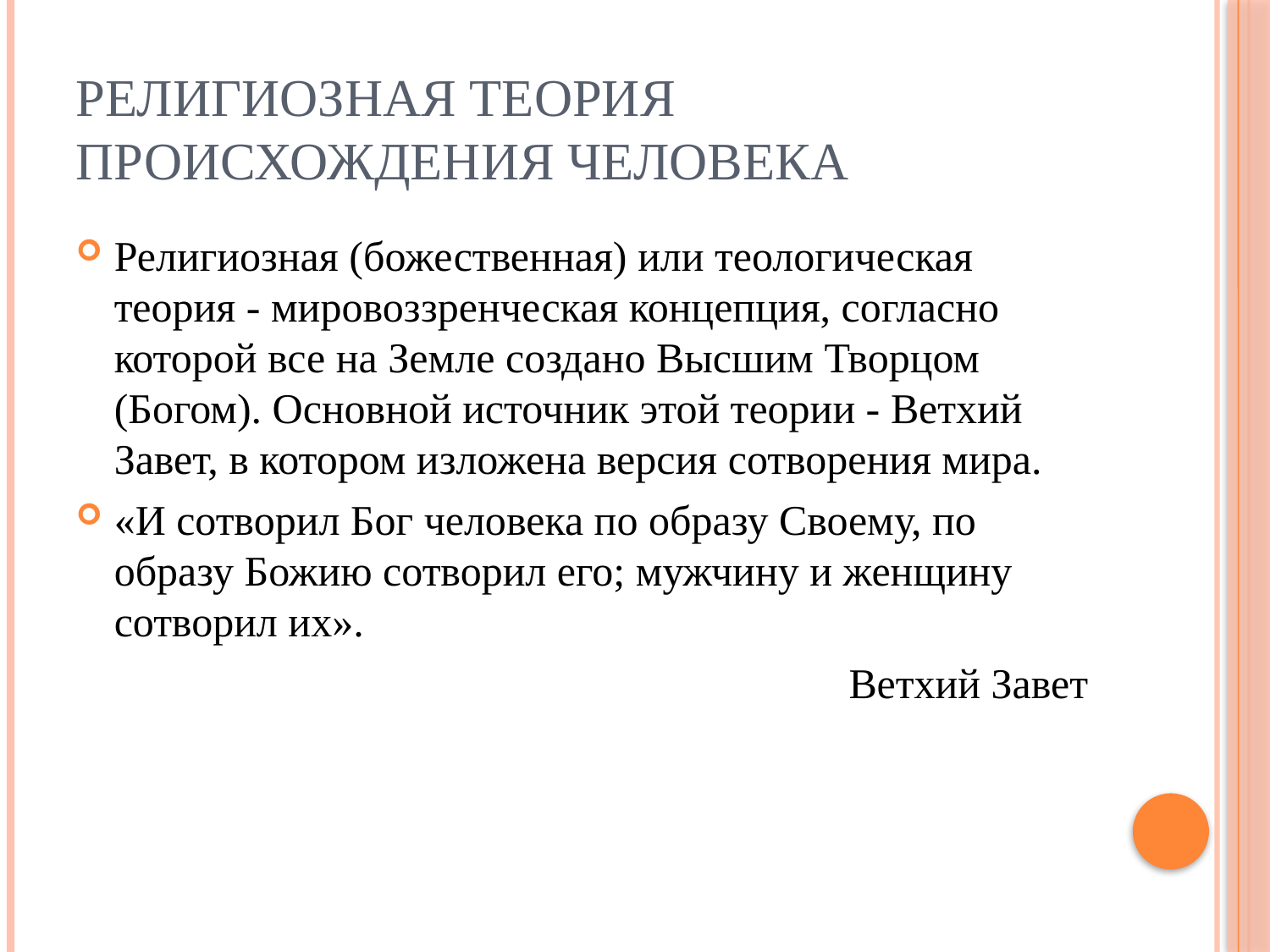

# Религиозная теория происхождения человека
Религиозная (божественная) или теологическая теория - мировоззренческая концепция, согласно которой все на Земле создано Высшим Творцом (Богом). Основной источник этой теории - Ветхий Завет, в котором изложена версия сотворения мира.
«И сотворил Бог человека по образу Своему, по образу Божию сотворил его; мужчину и женщину сотворил их».
Ветхий Завет